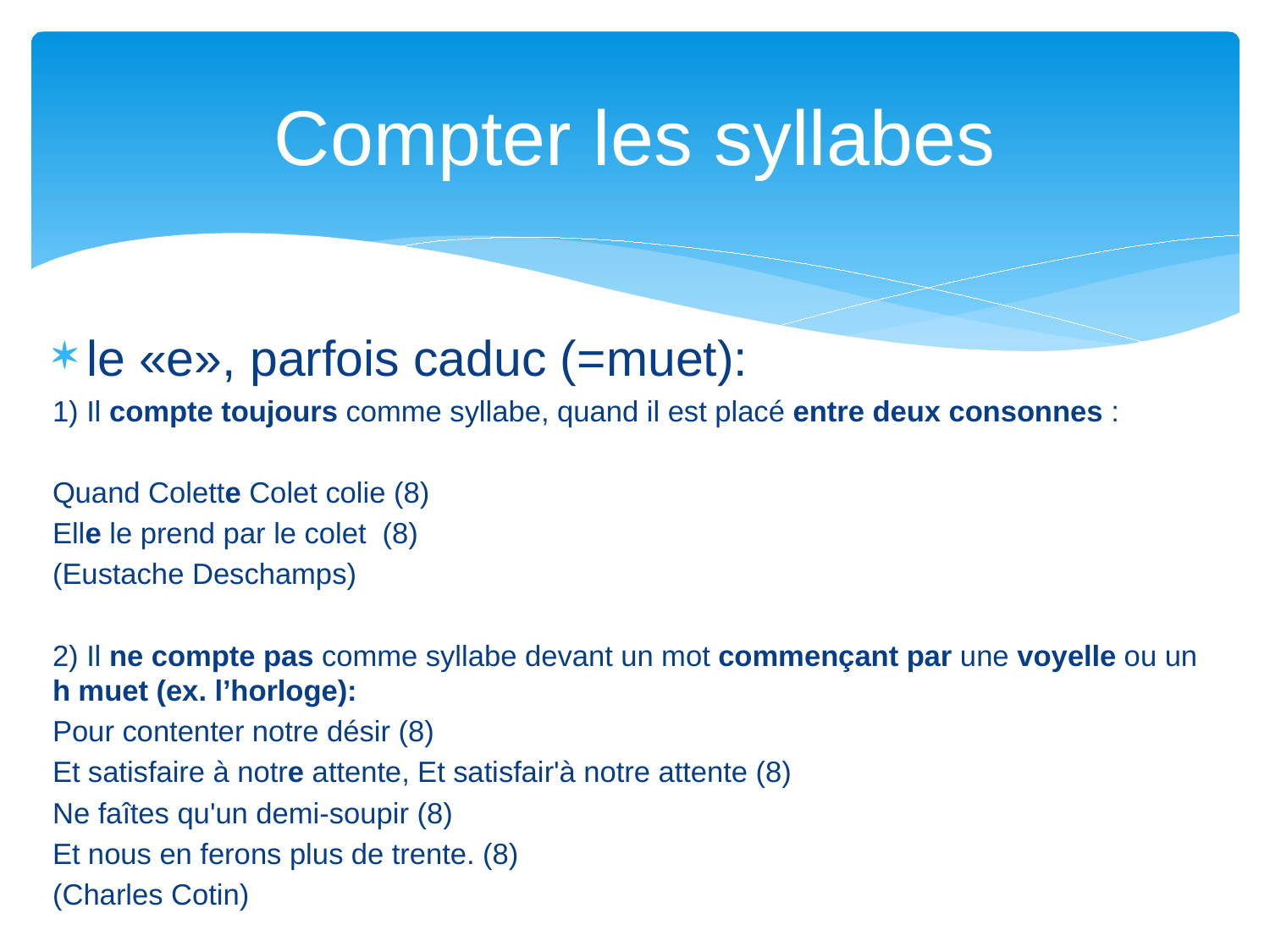

# Compter les syllabes
le «e», parfois caduc (=muet):
1) Il compte toujours comme syllabe, quand il est placé entre deux consonnes :

Quand Colette Colet colie (8)
Elle le prend par le colet  (8)
(Eustache Deschamps)

2) Il ne compte pas comme syllabe devant un mot commençant par une voyelle ou un h muet (ex. l’horloge):
Pour contenter notre désir (8)
Et satisfaire à notre attente, Et satisfair'à notre attente (8)
Ne faîtes qu'un demi-soupir (8)
Et nous en ferons plus de trente. (8)
(Charles Cotin)